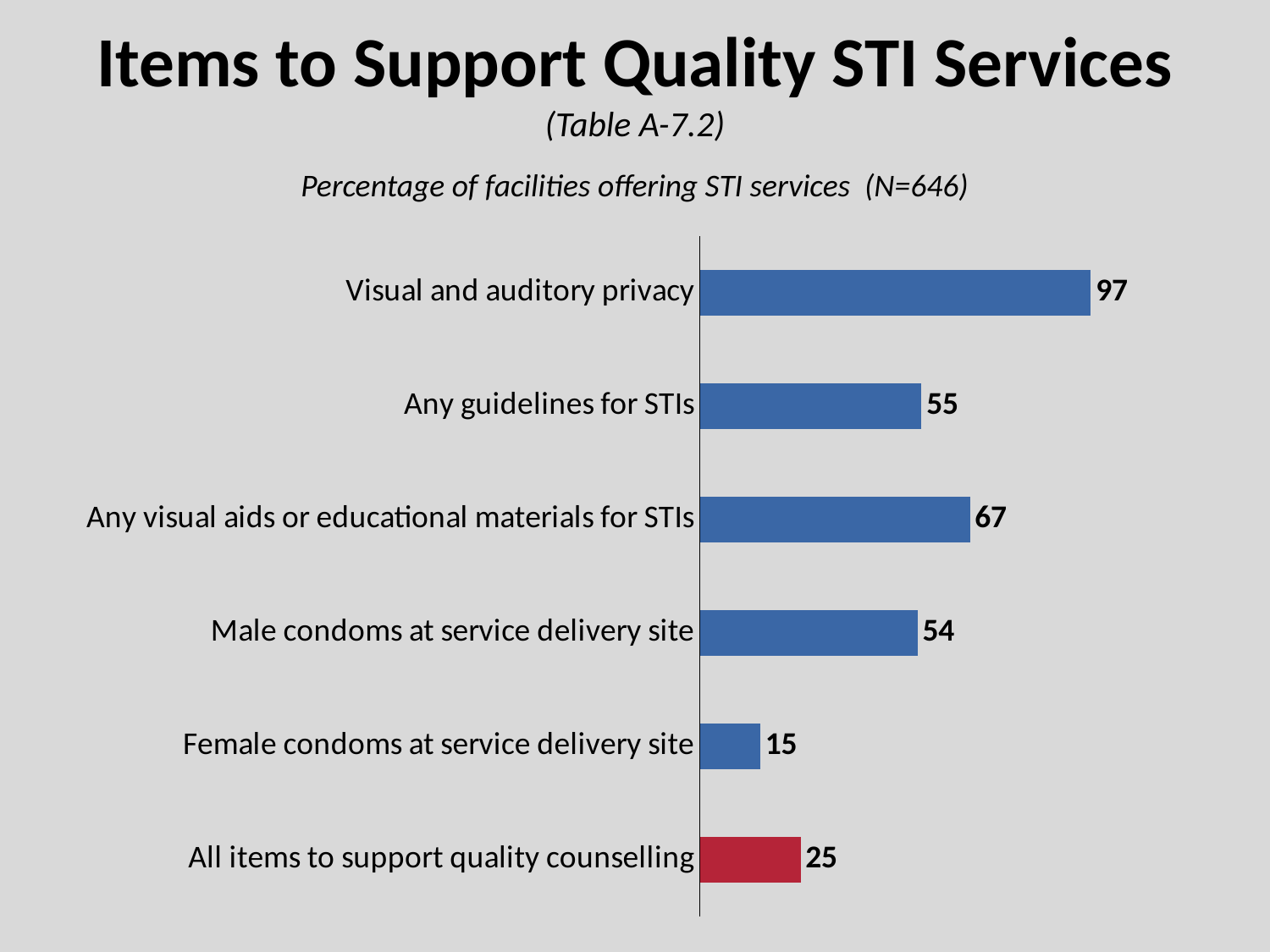

# Items to Support Quality STI Services
(Table A-7.2)
Percentage of facilities offering STI services  (N=646)

### Chart

| Category | Series 1 |
|---|---|
| All items to support quality counselling | 25.0 |
| Female condoms at service delivery site | 15.0 |
| Male condoms at service delivery site | 54.0 |
| Any visual aids or educational materials for STIs | 67.0 |
| Any guidelines for STIs | 55.0 |
| Visual and auditory privacy | 97.0 |